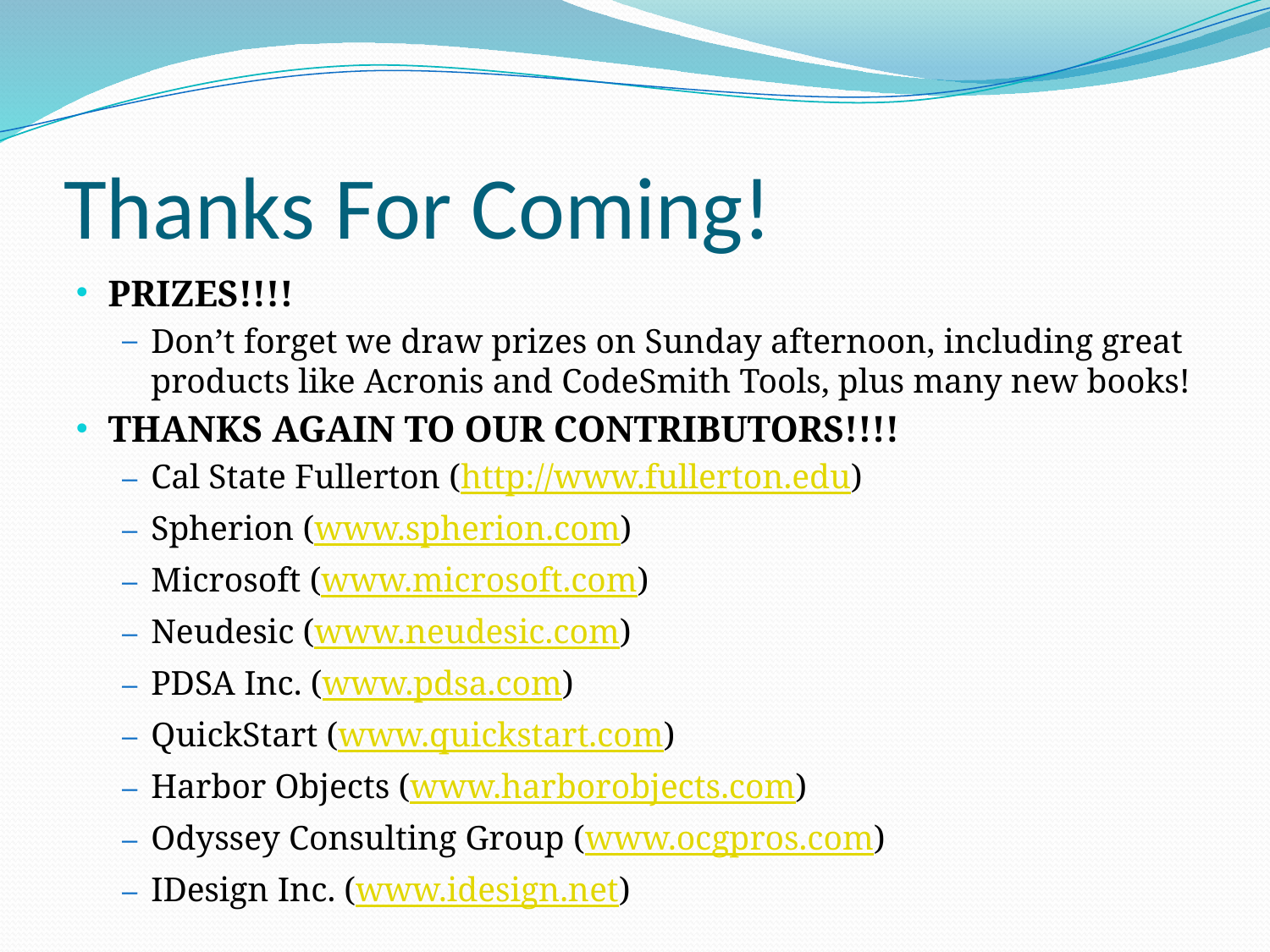

# Thanks For Coming!
PRIZES!!!!
Don’t forget we draw prizes on Sunday afternoon, including great products like Acronis and CodeSmith Tools, plus many new books!
THANKS AGAIN TO OUR CONTRIBUTORS!!!!
Cal State Fullerton (http://www.fullerton.edu)
Spherion (www.spherion.com)
Microsoft (www.microsoft.com)
Neudesic (www.neudesic.com)
PDSA Inc. (www.pdsa.com)
QuickStart (www.quickstart.com)
Harbor Objects (www.harborobjects.com)
Odyssey Consulting Group (www.ocgpros.com)
IDesign Inc. (www.idesign.net)